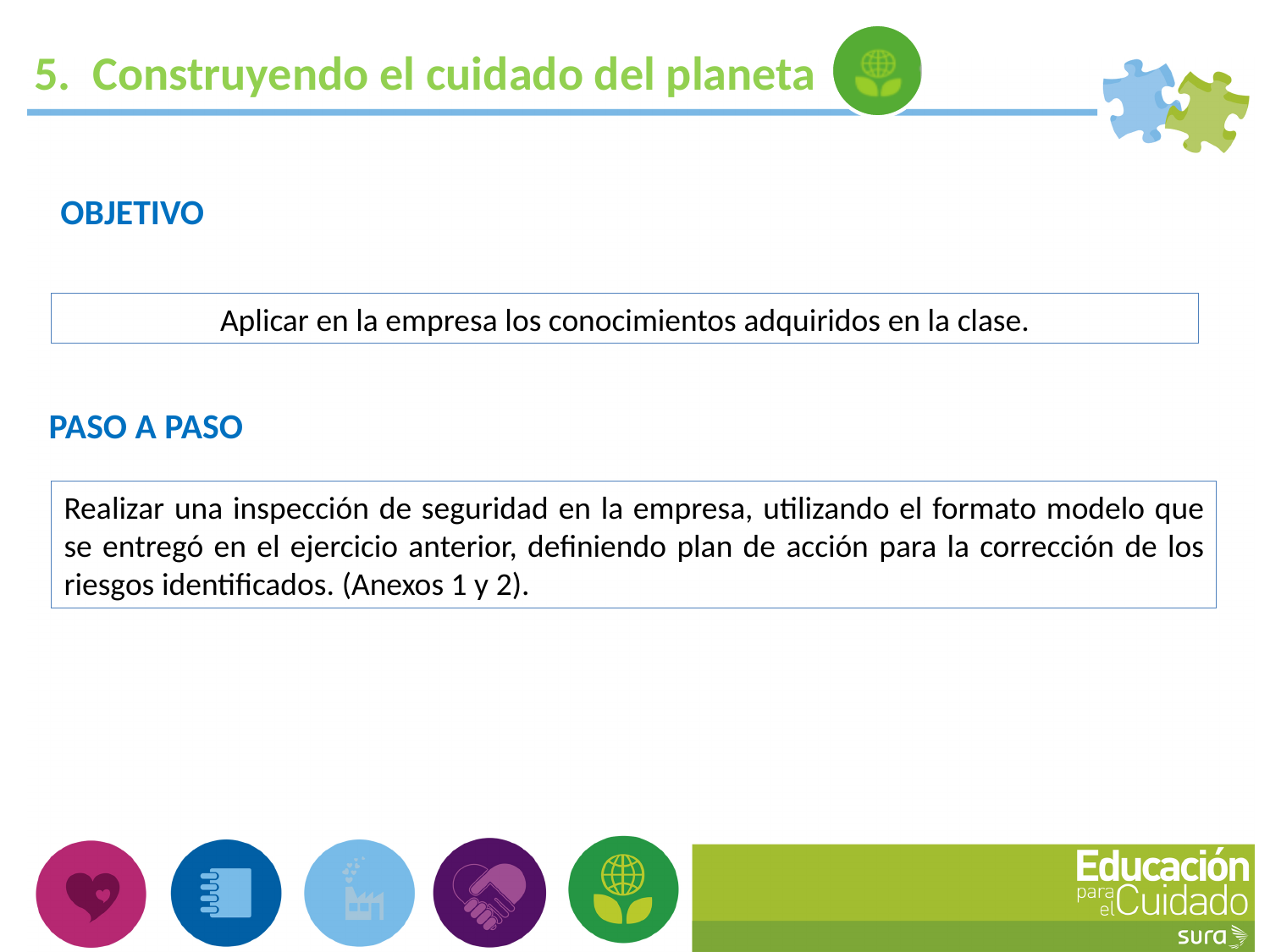

5.  Construyendo el cuidado del planeta
OBJETIVO

Aplicar en la empresa los conocimientos adquiridos en la clase.
PASO A PASO
Realizar una inspección de seguridad en la empresa, utilizando el formato modelo que se entregó en el ejercicio anterior, definiendo plan de acción para la corrección de los riesgos identificados. (Anexos 1 y 2).